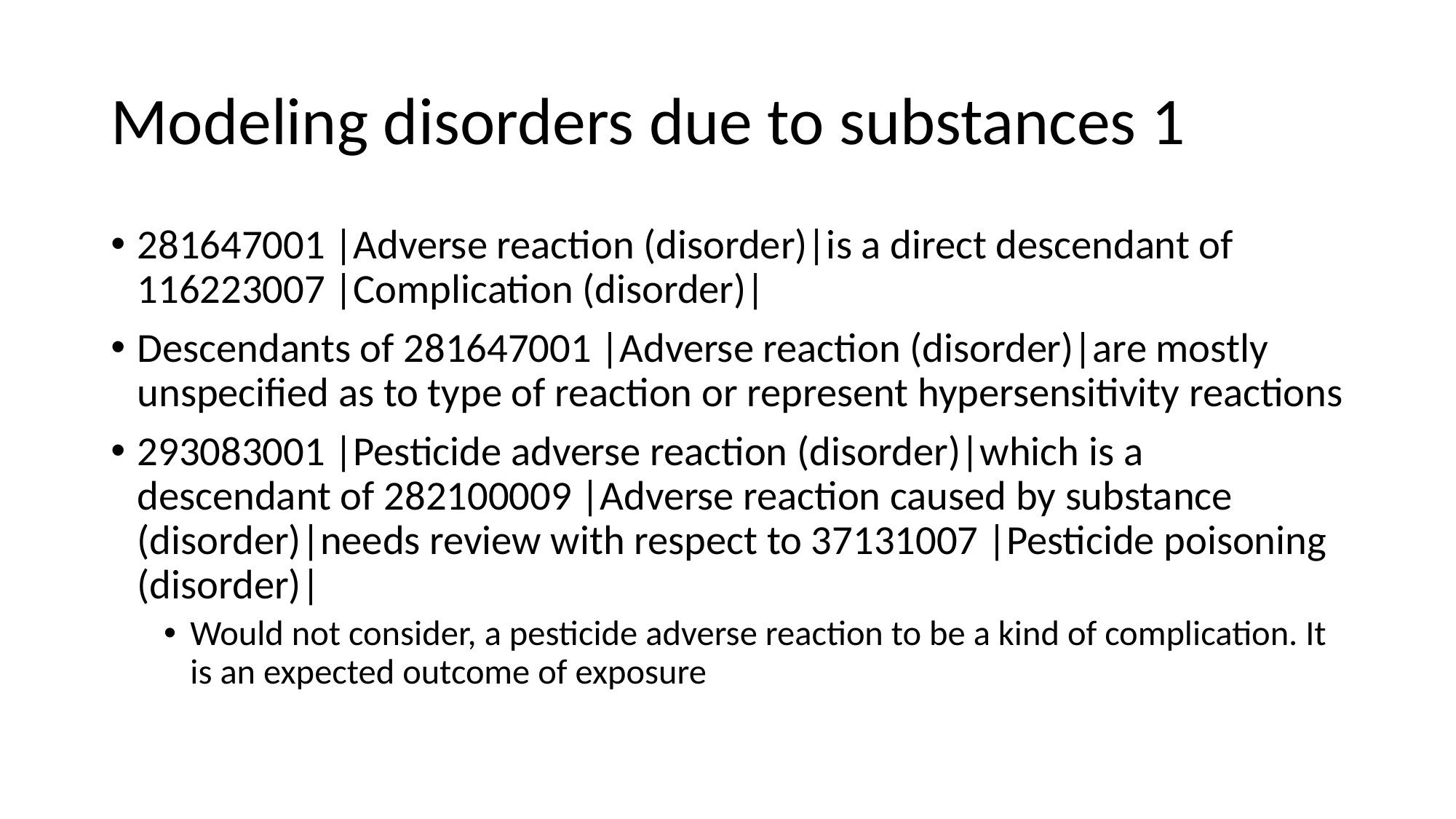

# Modeling disorders due to substances 1
281647001 |Adverse reaction (disorder)|is a direct descendant of 116223007 |Complication (disorder)|
Descendants of 281647001 |Adverse reaction (disorder)|are mostly unspecified as to type of reaction or represent hypersensitivity reactions
293083001 |Pesticide adverse reaction (disorder)|which is a descendant of 282100009 |Adverse reaction caused by substance (disorder)|needs review with respect to 37131007 |Pesticide poisoning (disorder)|
Would not consider, a pesticide adverse reaction to be a kind of complication. It is an expected outcome of exposure